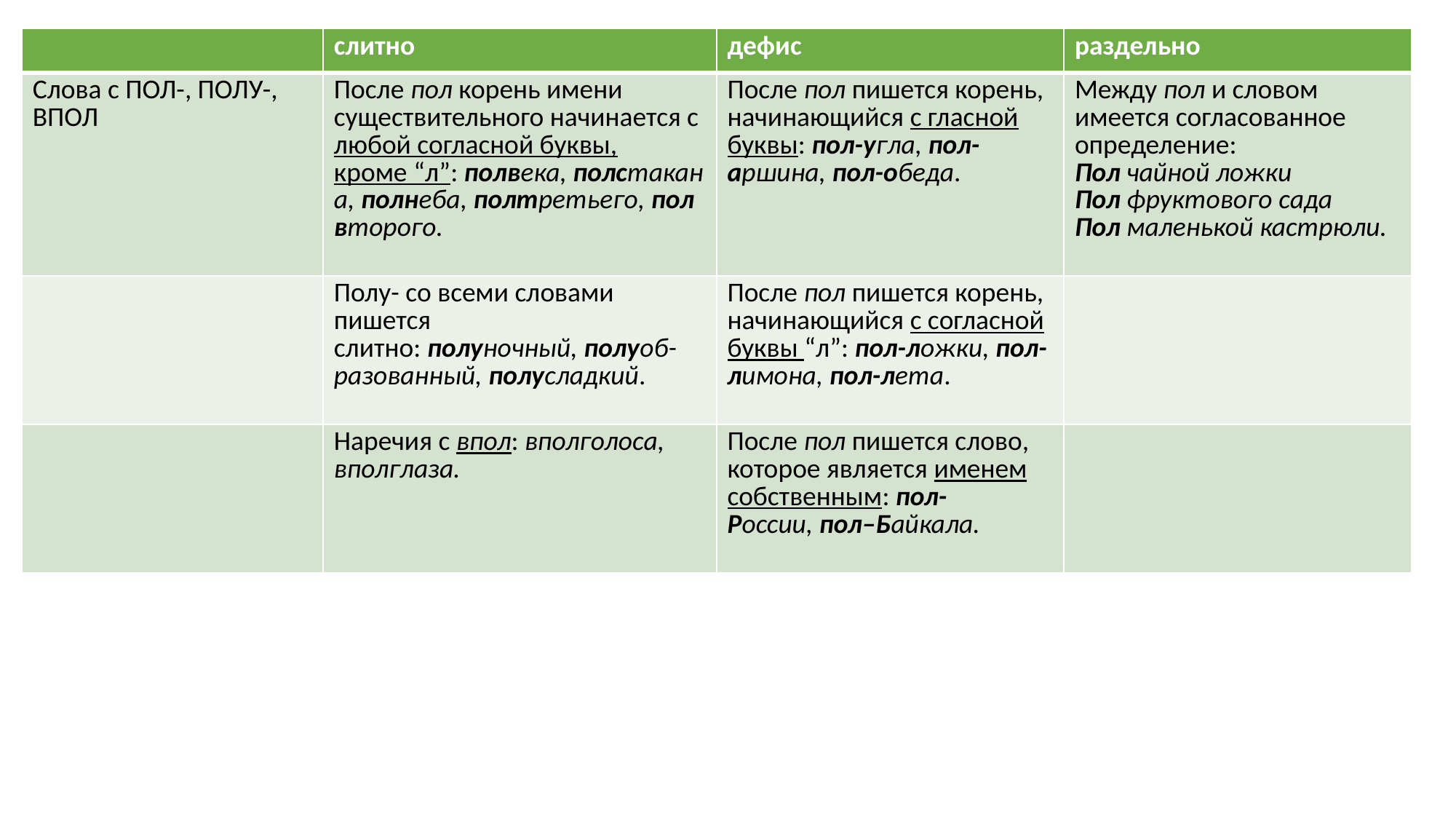

|  | слитно | дефис | раздельно |
| --- | --- | --- | --- |
| Слова с ПОЛ-, ПОЛУ-, ВПОЛ | После пол корень имени существительного начинается с любой согласной буквы, кроме “л”: полвека, полстакана, полнеба, полтретьего, полвторого. | После пол пишется корень, начинающийся с гласной буквы: пол-угла, пол-аршина, пол-обеда. | Между пол и словом имеется согласованное определение:  Пол чайной ложки Пол фруктового сада Пол маленькой кастрюли. |
|  | Полу- со всеми словами пишется слитно: полуночный, полуоб-разованный, полусладкий. | После пол пишется корень, начинающийся с согласной буквы “л”: пол-ложки, пол-лимона, пол-лета. |  |
|  | Наречия с впол: вполголоса, вполглаза. | После пол пишется слово, которое является именем собственным: пол-России, пол–Байкала. |  |